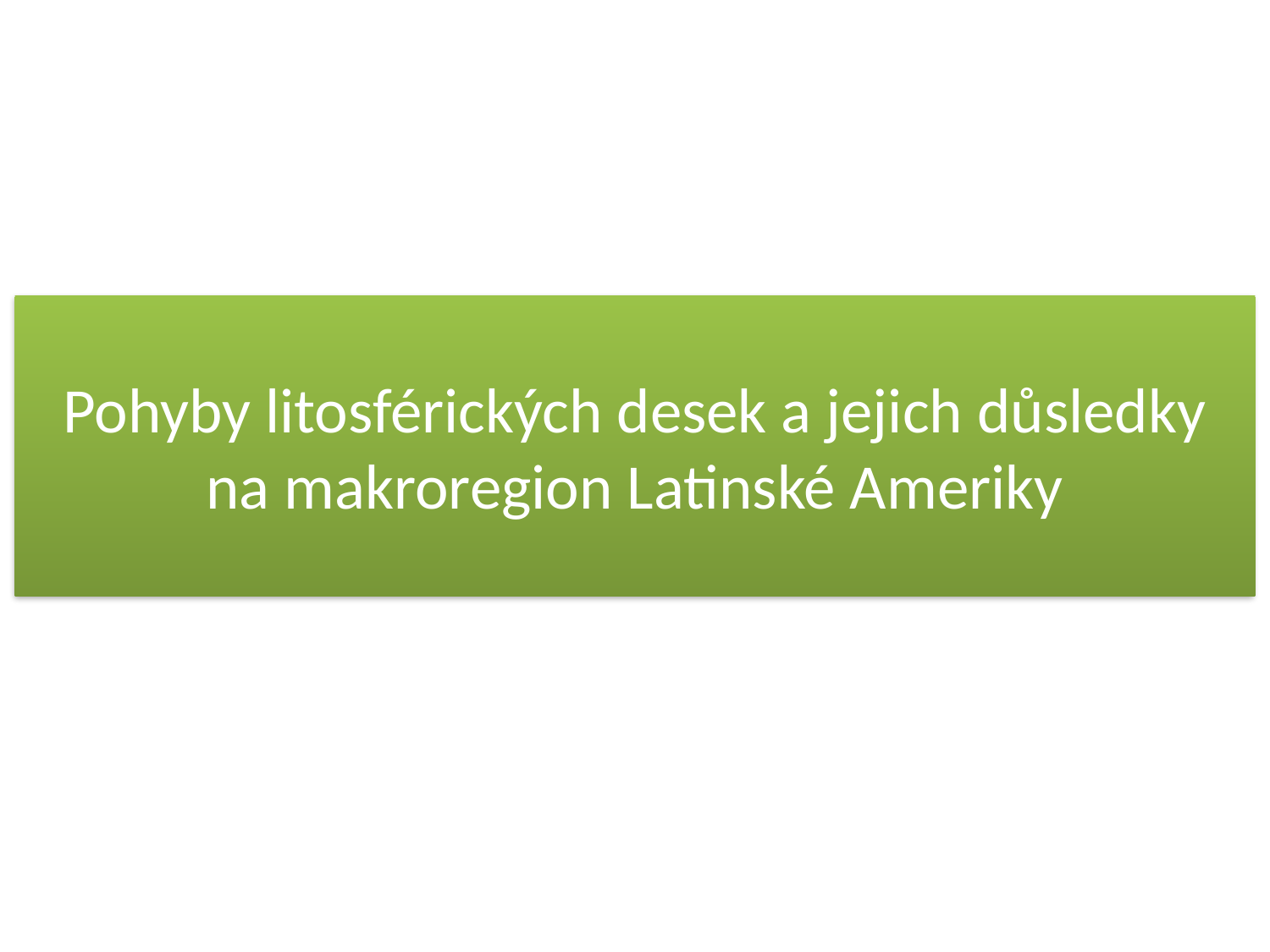

# Pohyby litosférických desek a jejich důsledky na makroregion Latinské Ameriky